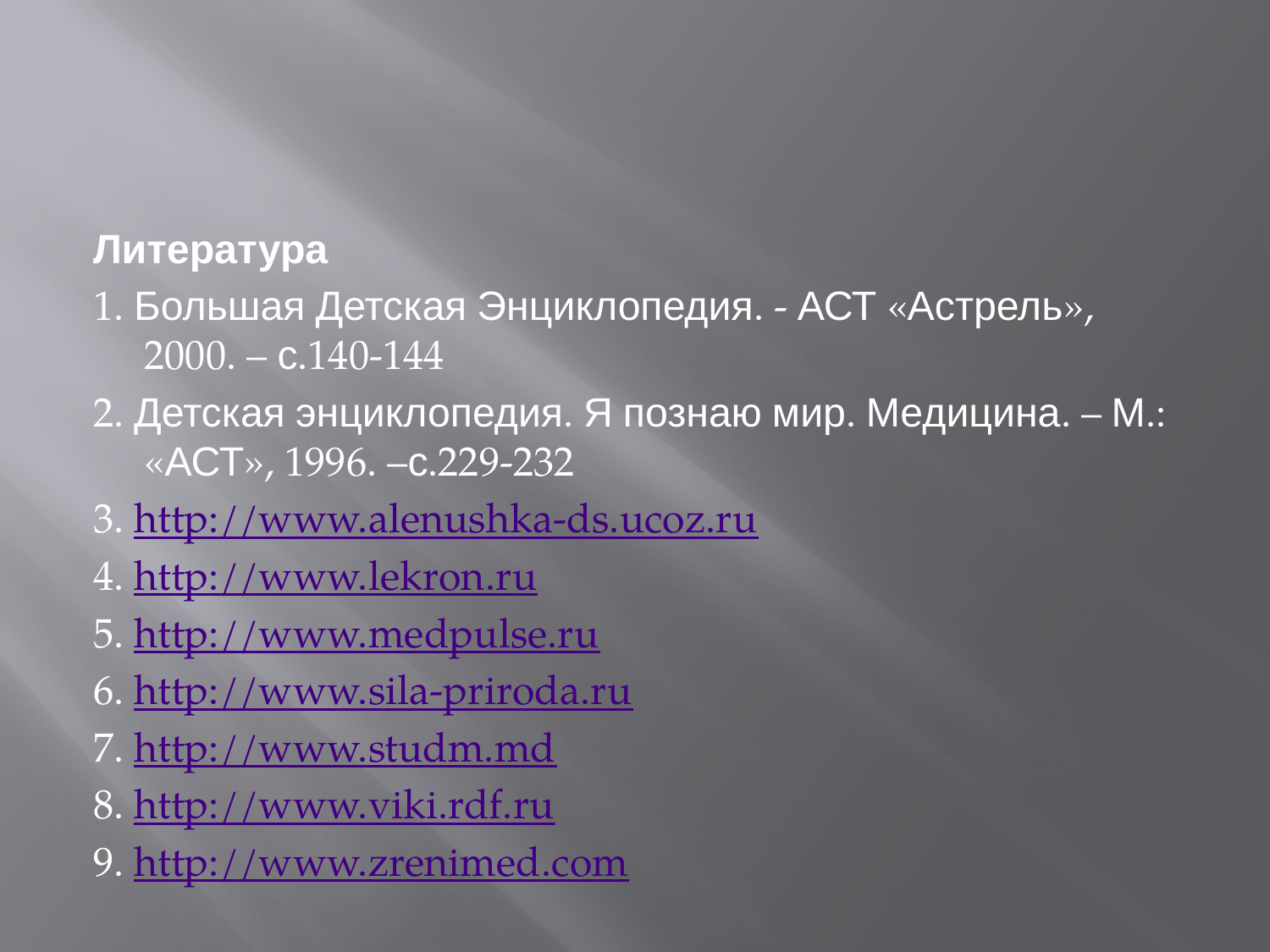

#
Литература
1. Большая Детская Энциклопедия. - АСТ «Астрель», 2000. – с.140-144
2. Детская энциклопедия. Я познаю мир. Медицина. – М.: «АСТ», 1996. –с.229-232
3. http://www.alenushka-ds.ucoz.ru
4. http://www.lekron.ru
5. http://www.medpulse.ru
6. http://www.sila-priroda.ru
7. http://www.studm.md
8. http://www.viki.rdf.ru
9. http://www.zrenimed.com